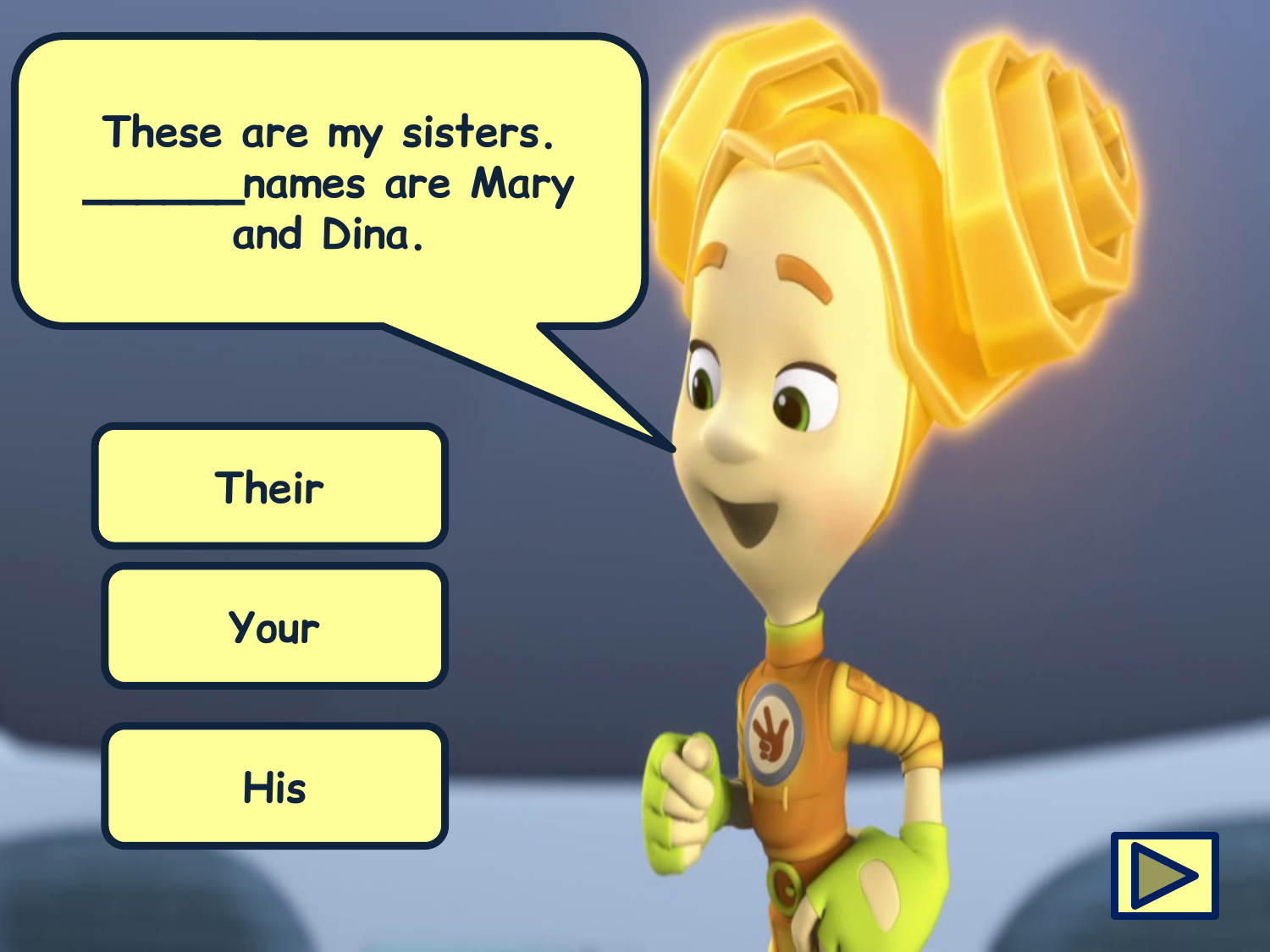

These are my sisters. ______names are Mary and Dina.
Their
Your
His